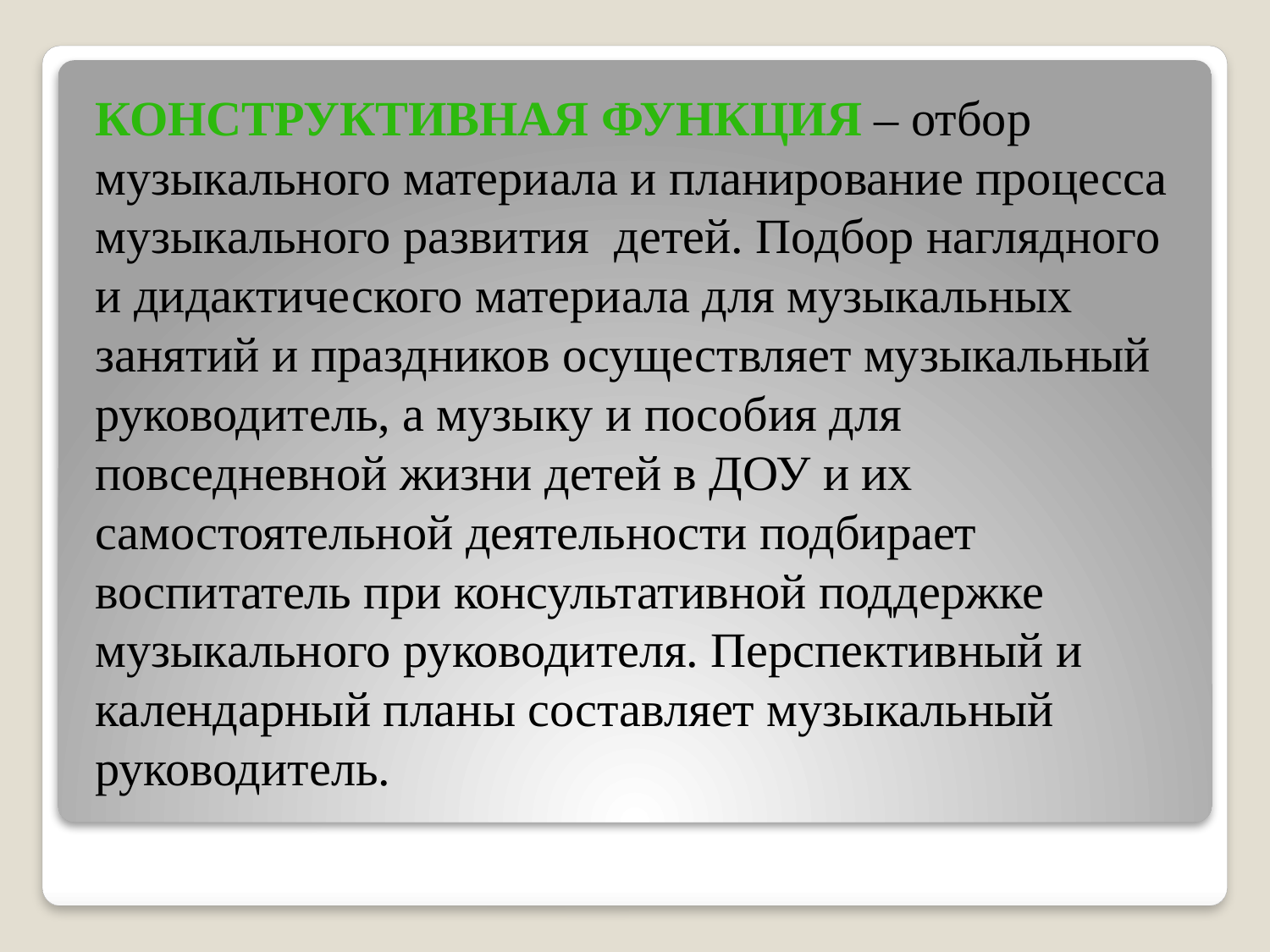

Конструктивная функция – отбор музыкального материала и планирование процесса музыкального развития  детей. Подбор наглядного и дидактического материала для музыкальных занятий и праздников осуществляет музыкальный руководитель, а музыку и пособия для повседневной жизни детей в ДОУ и их самостоятельной деятельности подбирает воспитатель при консультативной поддержке музыкального руководителя. Перспективный и календарный планы составляет музыкальный руководитель.